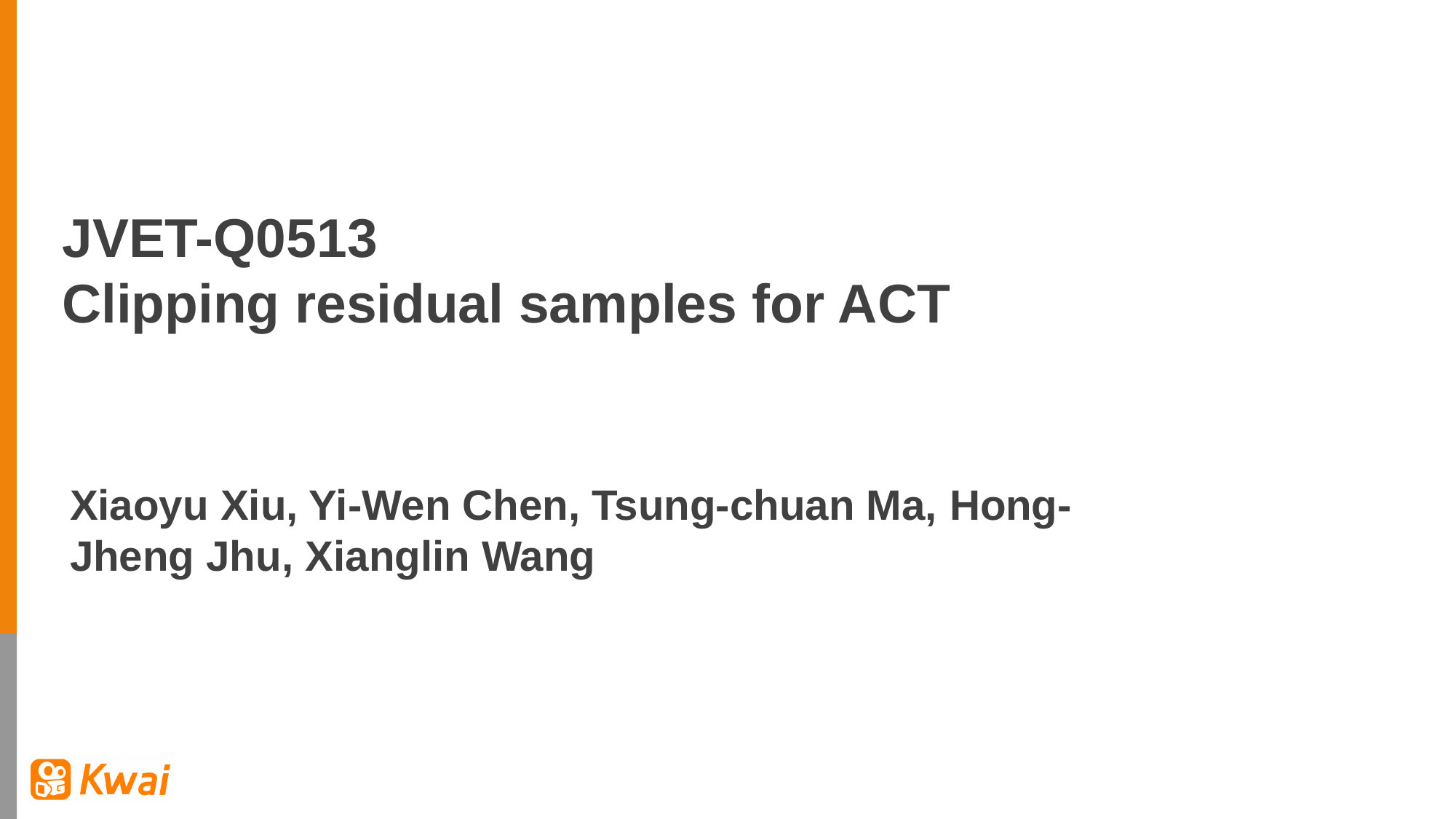

JVET-Q0513
Clipping residual samples for ACT
Xiaoyu Xiu, Yi-Wen Chen, Tsung-chuan Ma, Hong-Jheng Jhu, Xianglin Wang